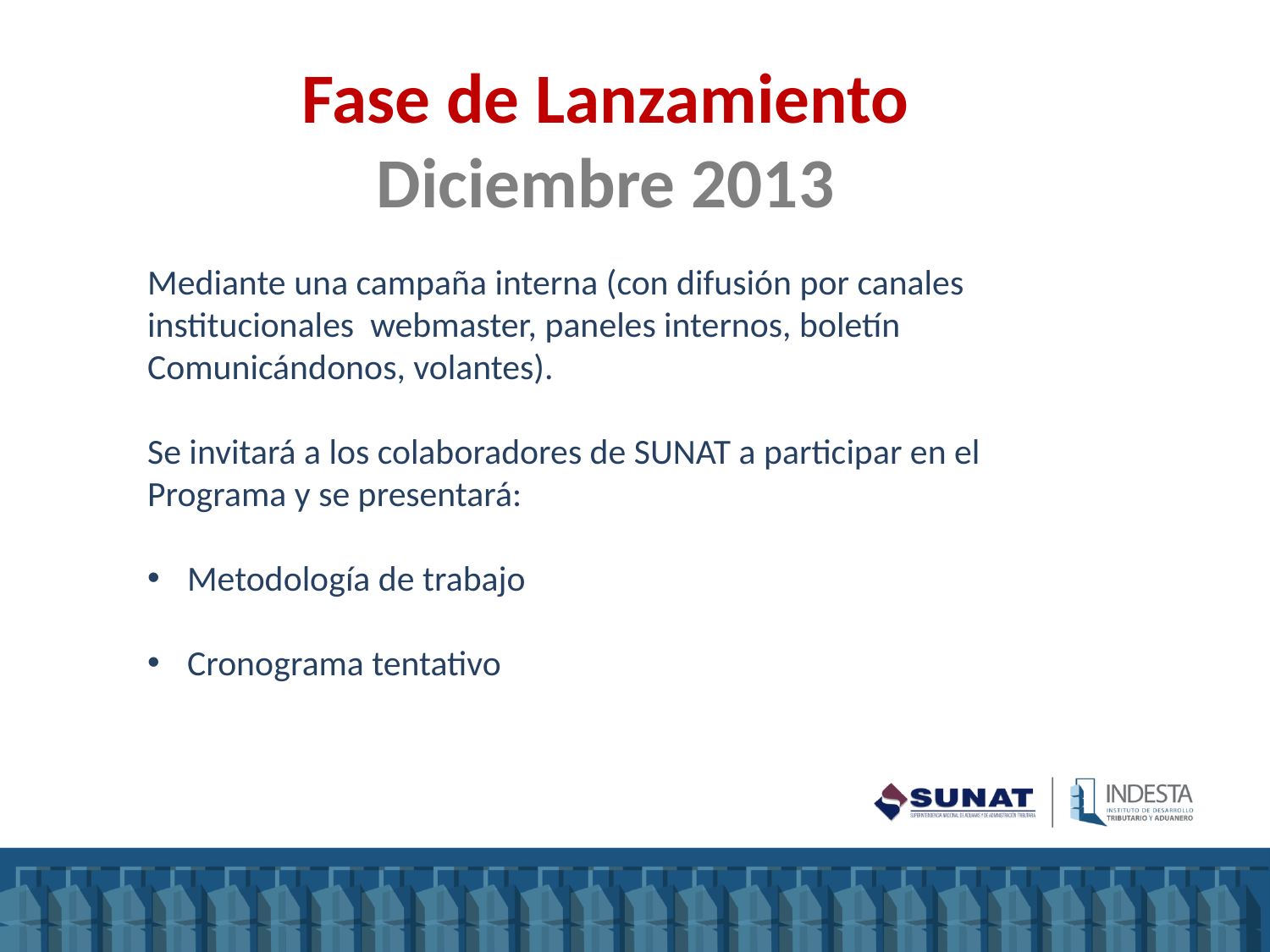

Fase de Lanzamiento
Diciembre 2013
Mediante una campaña interna (con difusión por canales institucionales  webmaster, paneles internos, boletín Comunicándonos, volantes).

Se invitará a los colaboradores de SUNAT a participar en el Programa y se presentará:

Metodología de trabajo

Cronograma tentativo